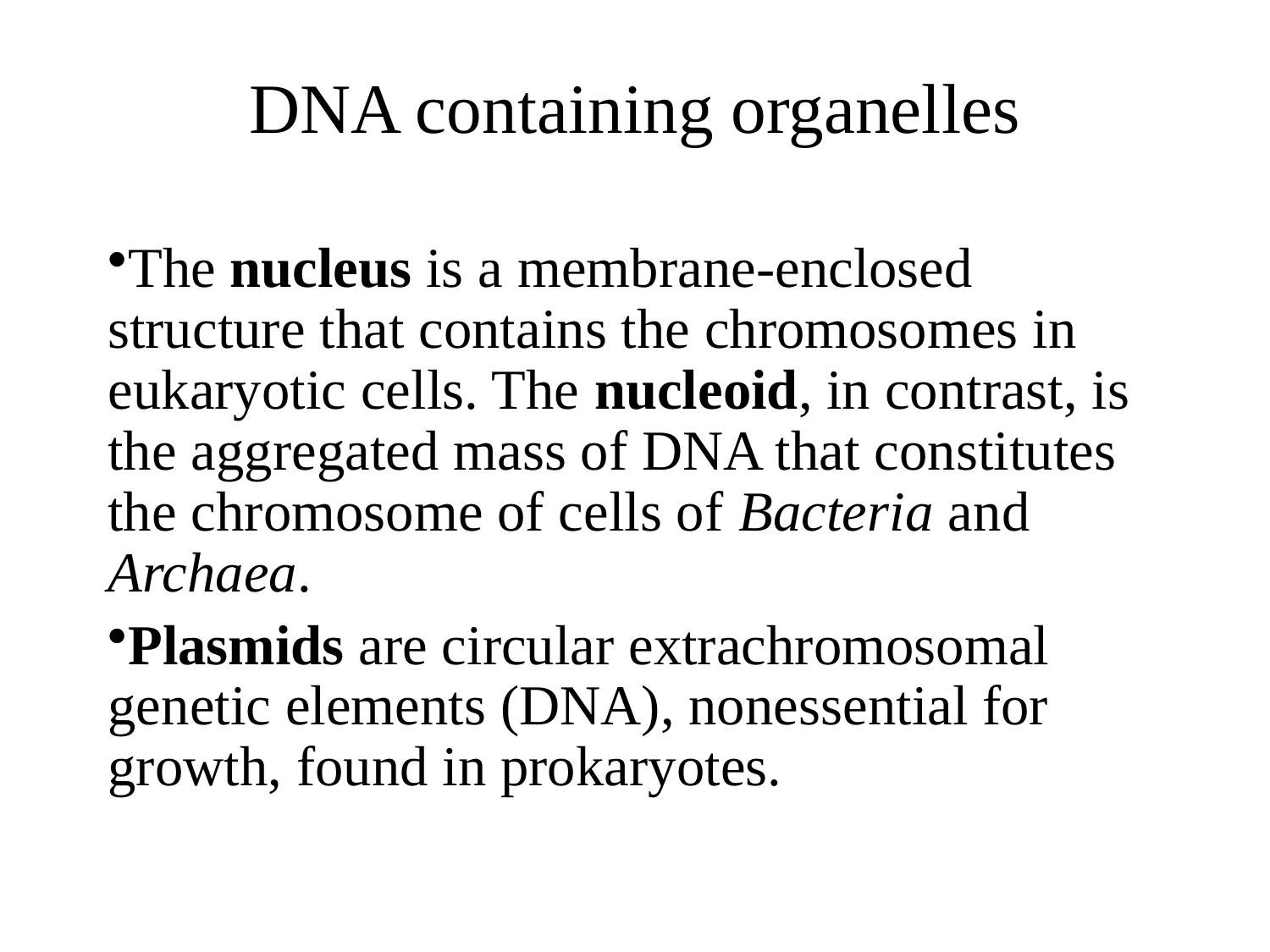

# DNA containing organelles
The nucleus is a membrane-enclosed structure that contains the chromosomes in eukaryotic cells. The nucleoid, in contrast, is the aggregated mass of DNA that constitutes the chromosome of cells of Bacteria and Archaea.
Plasmids are circular extrachromosomal genetic elements (DNA), nonessential for growth, found in prokaryotes.